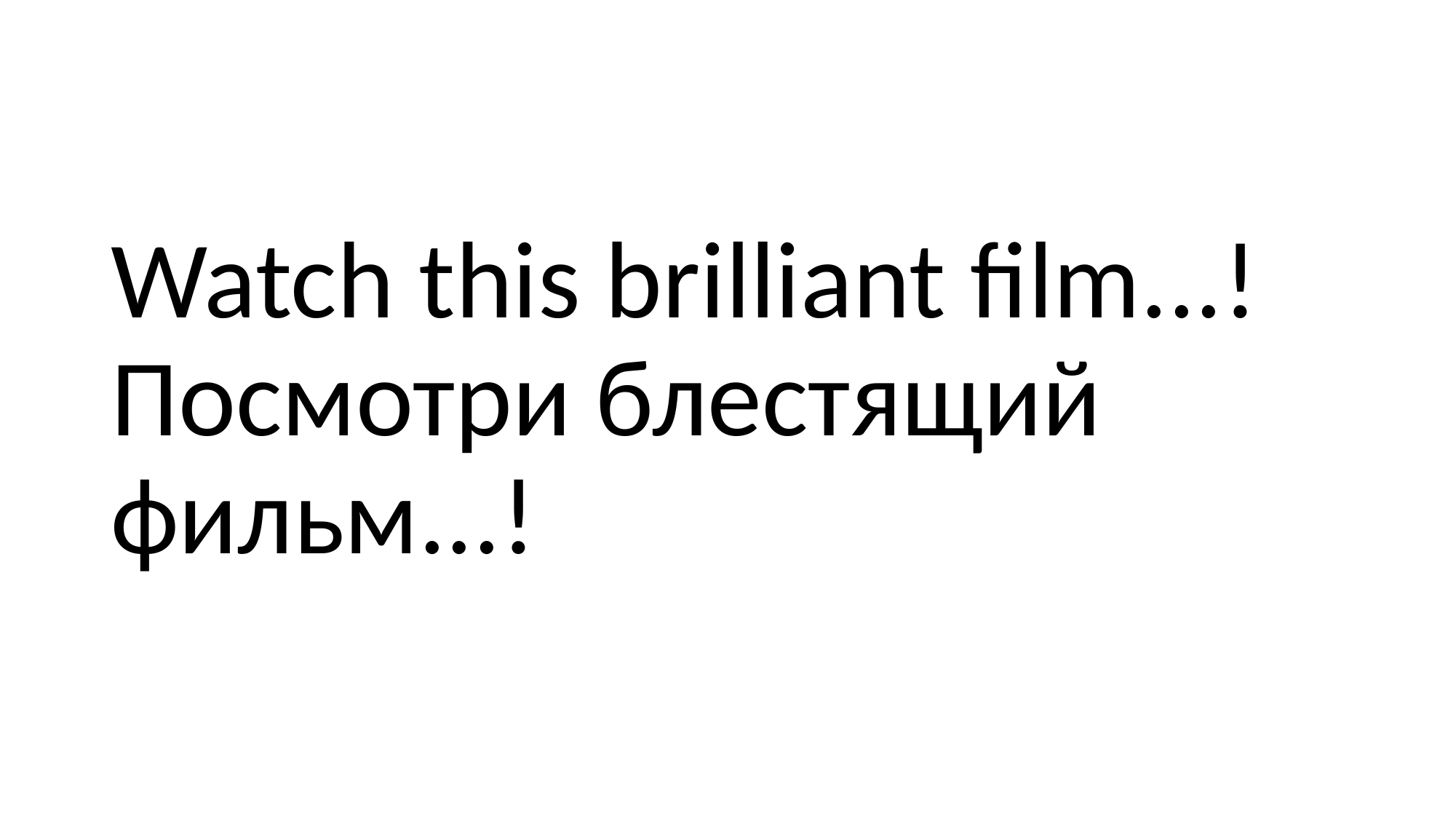

#
Watch this brilliant film...! Посмотри блестящий фильм...!